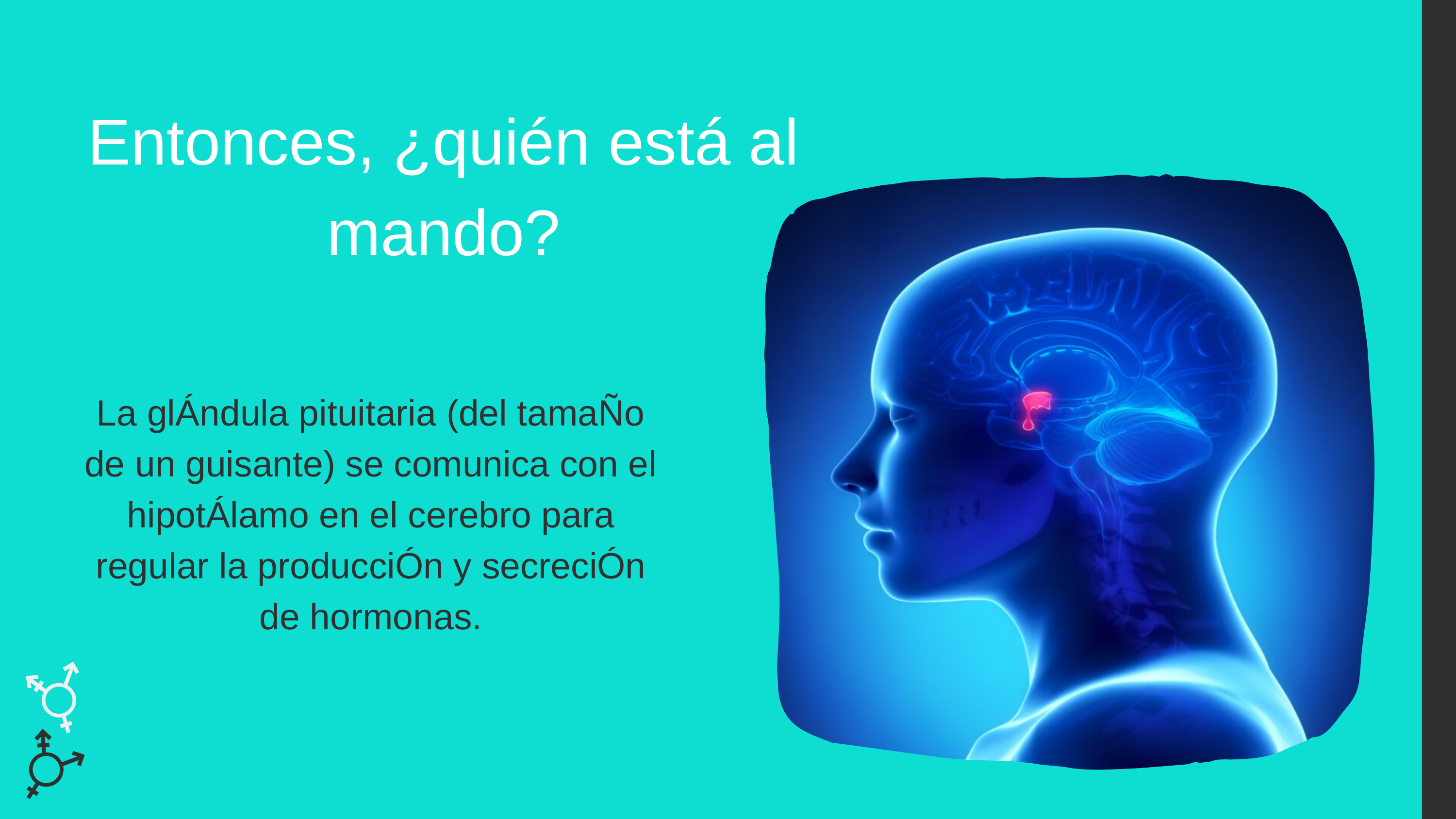

Entonces, ¿quién está al mando?

La glÁndula pituitaria (del tamaÑo de un guisante) se comunica con el hipotÁlamo en el cerebro para regular la producciÓn y secreciÓn de hormonas.